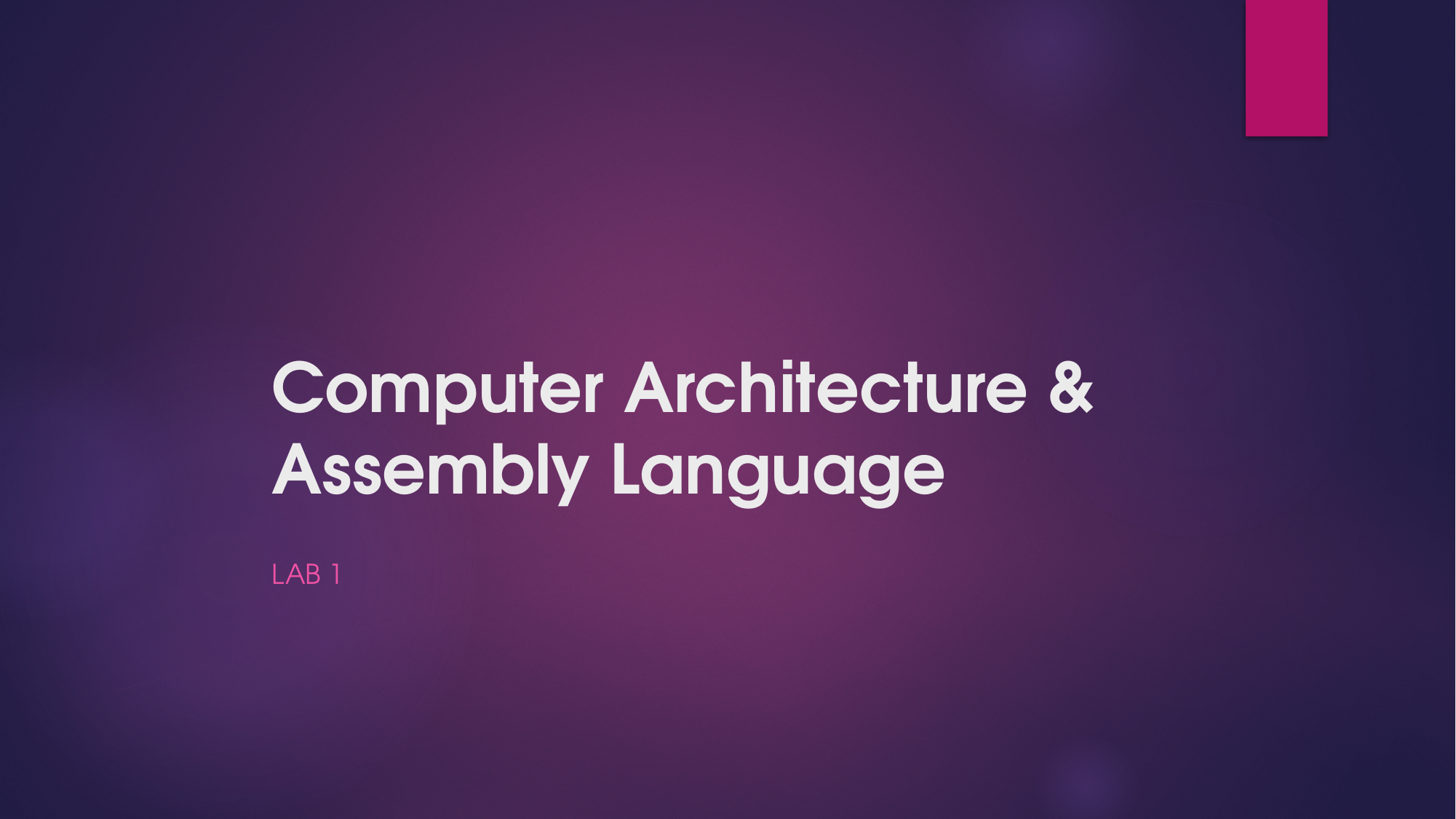

Computer Architecture &
Assembly Language
LAB 1